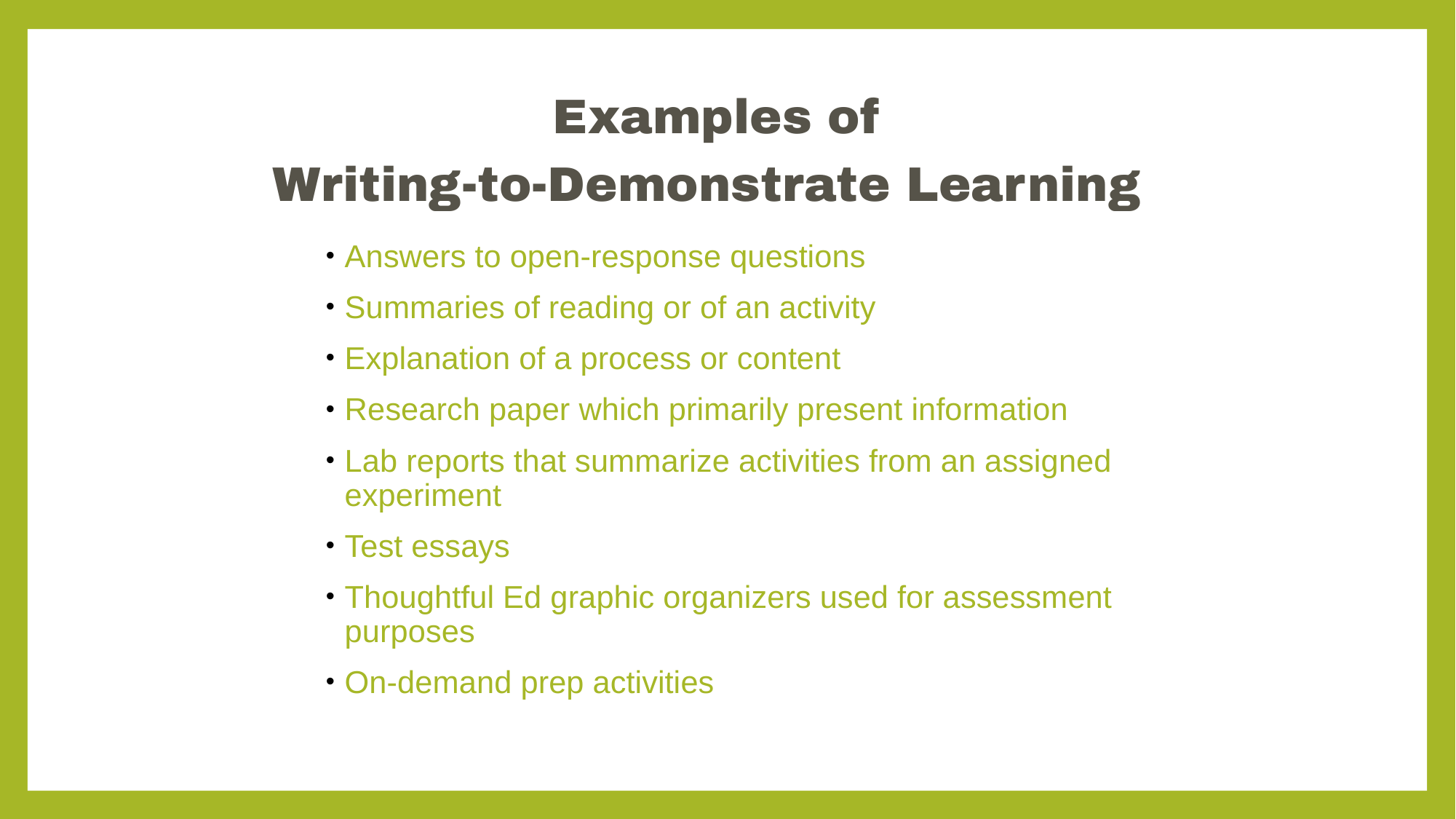

# Examples of Writing-to-Demonstrate Learning
Answers to open-response questions
Summaries of reading or of an activity
Explanation of a process or content
Research paper which primarily present information
Lab reports that summarize activities from an assigned experiment
Test essays
Thoughtful Ed graphic organizers used for assessment purposes
On-demand prep activities